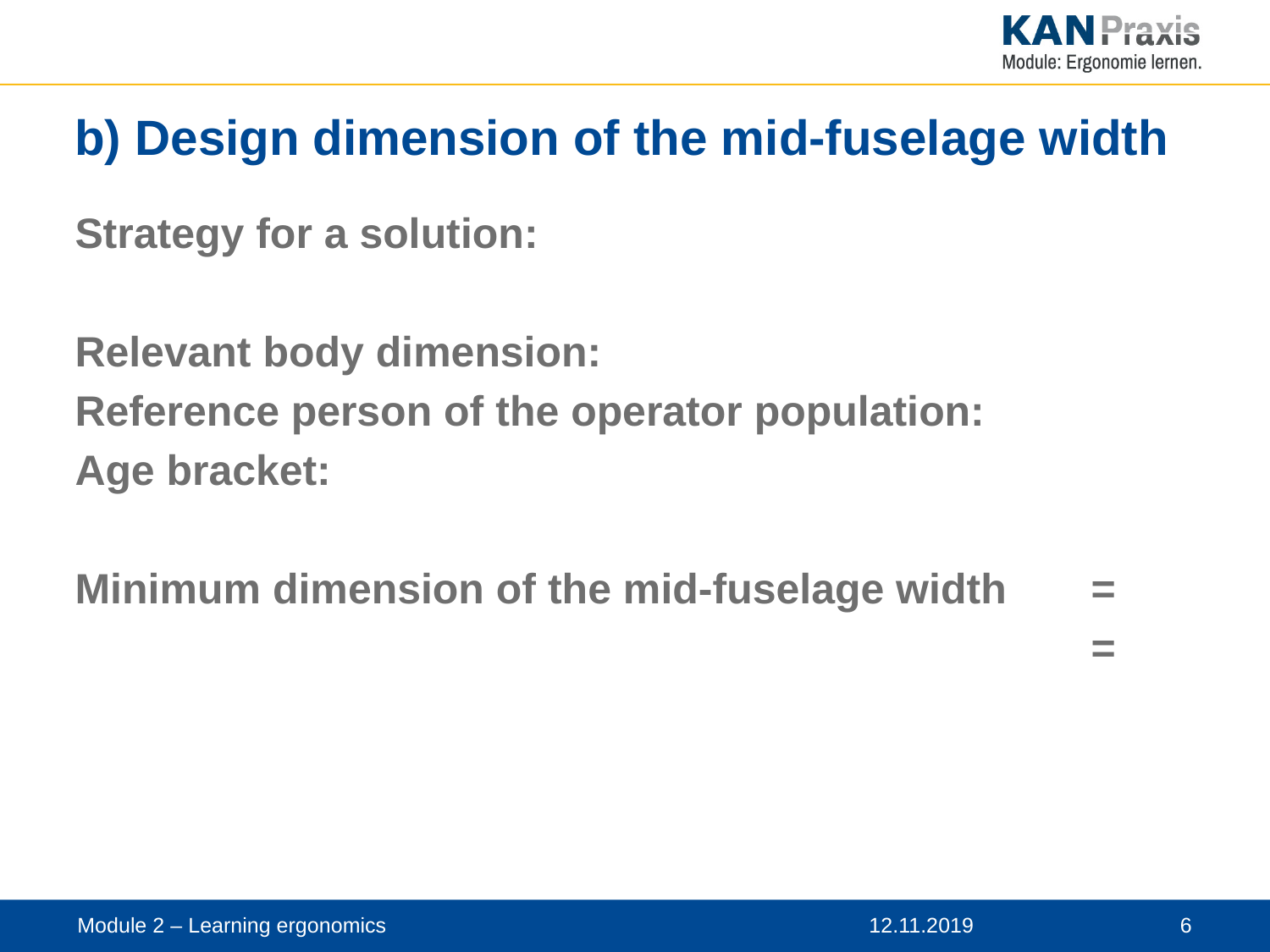

# b) Design dimension of the mid-fuselage width
Strategy for a solution:

Relevant body dimension:
Reference person of the operator population:
Age bracket:

Minimum dimension of the mid-fuselage width 	=
								=
Module 2 – Learning ergonomics
12.11.2019
 6